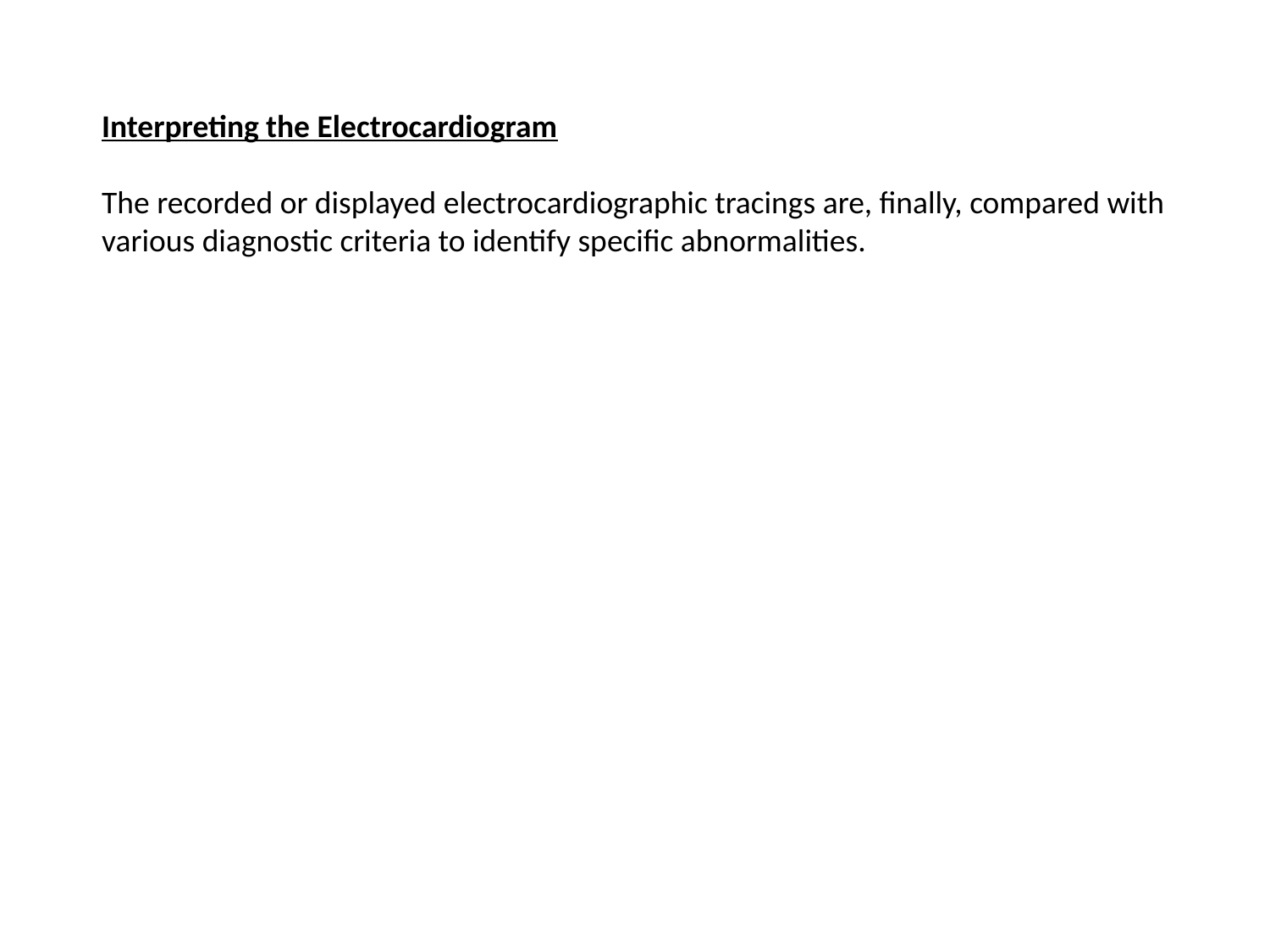

Interpreting the Electrocardiogram

The recorded or displayed electrocardiographic tracings are, finally, compared with various diagnostic criteria to identify specific abnormalities.